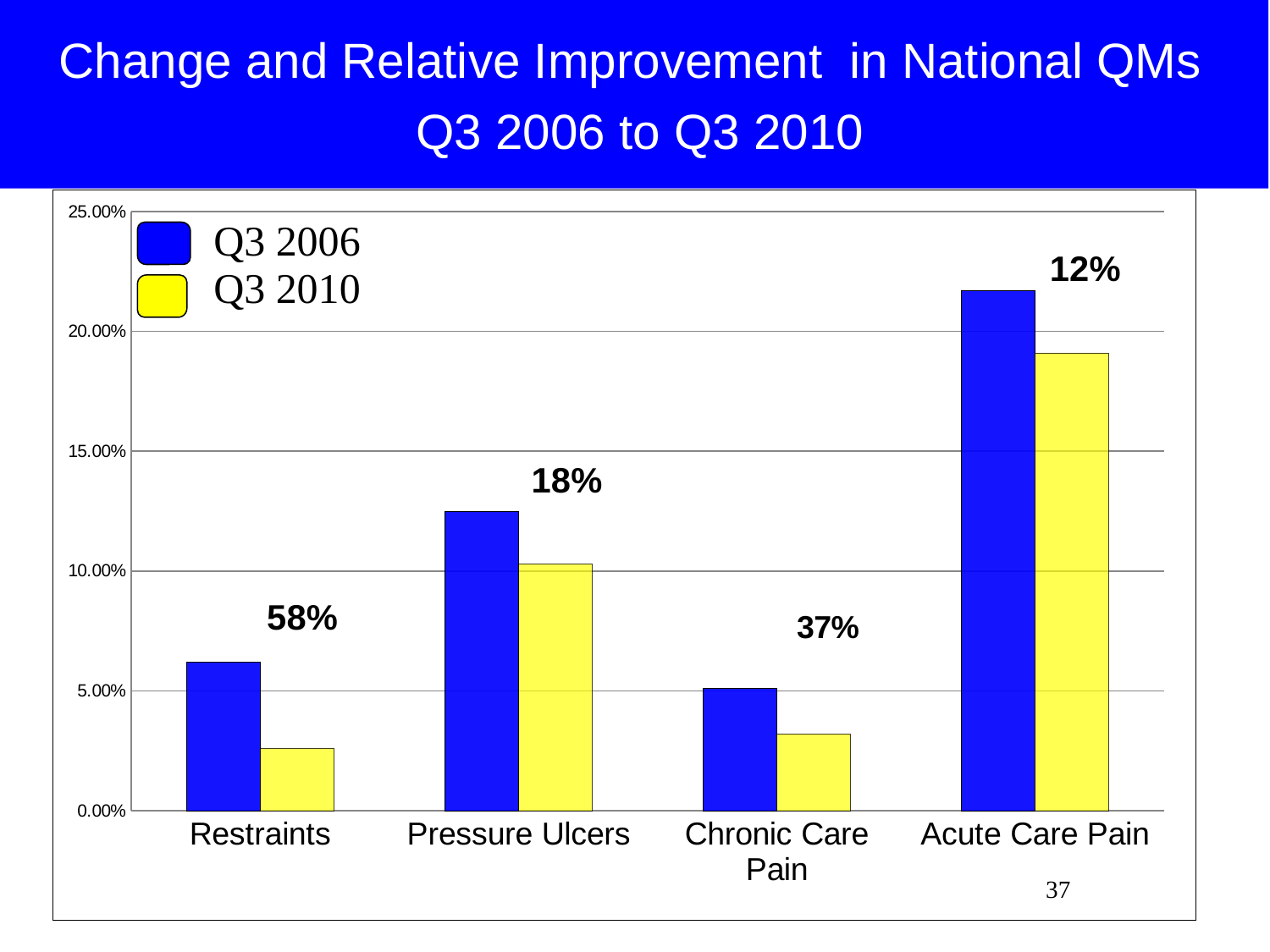

Change and Relative Improvement in National QMs Q3 2006 to Q3 2010

Change and Relative Improvement  in National QMs
  Q3 2006 to Q3 2010

### Chart

| Category | Qtr 3 2006 | Qtr 3 2010 |
|---|---|---|
| Restraints | 0.062 | 0.026 |
| Pressure Ulcers | 0.125 | 0.103 |
| Chronic Care Pain | 0.051 | 0.032 |
| Acute Care Pain | 0.217 | 0.191 |
37